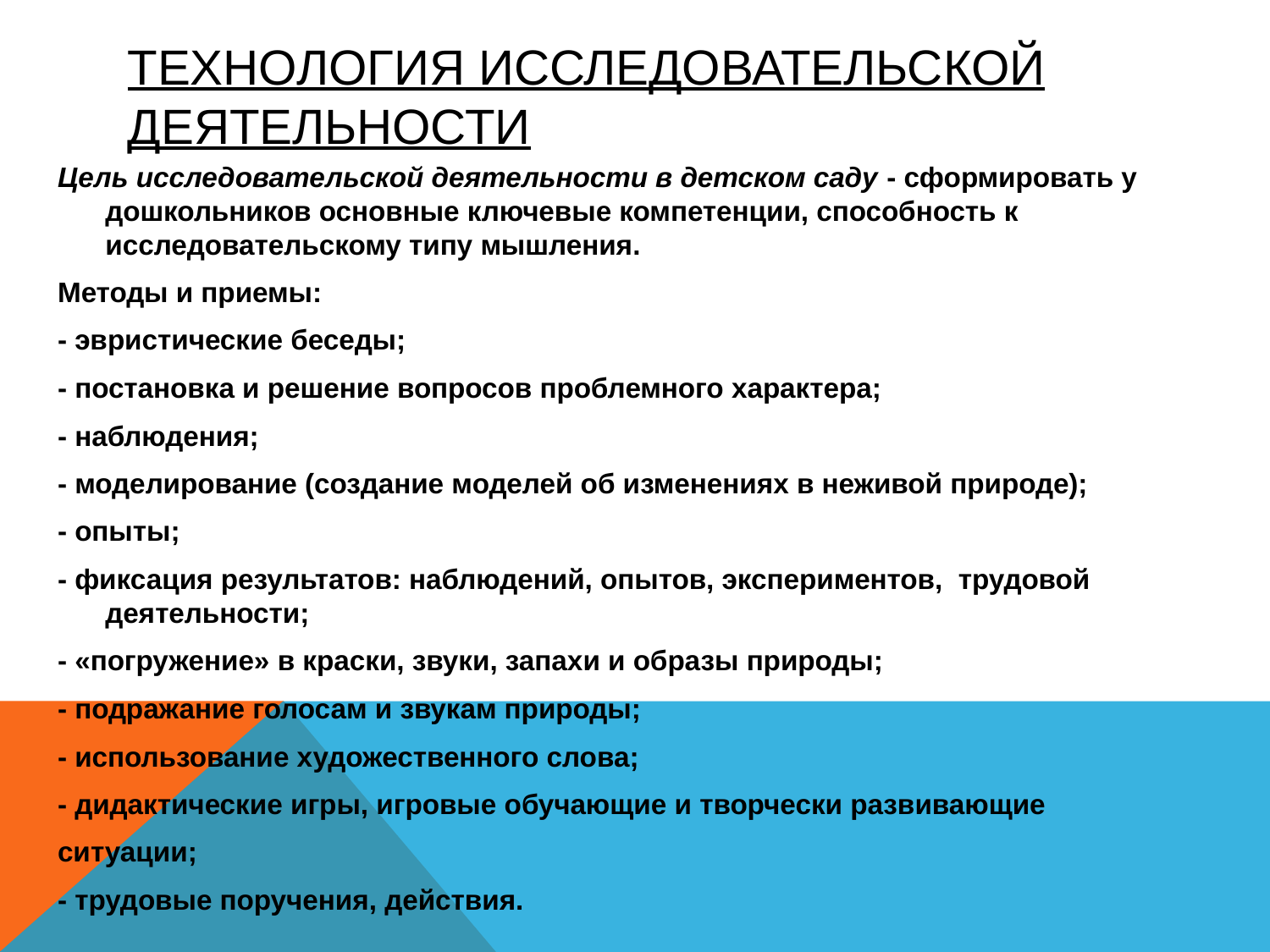

# Технология исследовательской деятельности
Цель исследовательской деятельности в детском саду - сформировать у дошкольников основные ключевые компетенции, способность к исследовательскому типу мышления.
Методы и приемы:
- эвристические беседы;
- постановка и решение вопросов проблемного характера;
- наблюдения;
- моделирование (создание моделей об изменениях в неживой природе);
- опыты;
- фиксация результатов: наблюдений, опытов, экспериментов,  трудовой деятельности;
- «погружение» в краски, звуки, запахи и образы природы;
- подражание голосам и звукам природы;
- использование художественного слова;
- дидактические игры, игровые обучающие и творчески развивающие
ситуации;
- трудовые поручения, действия.